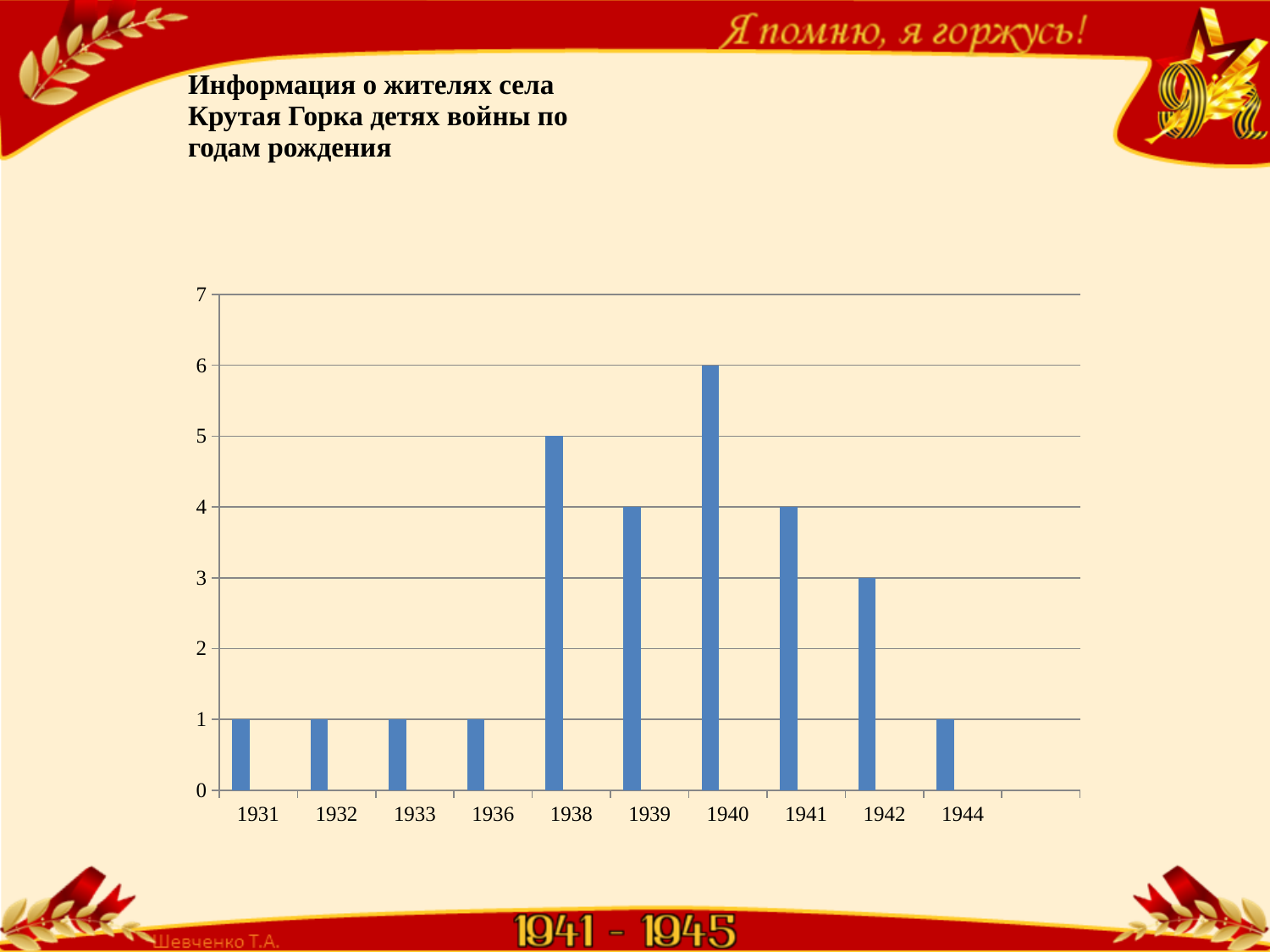

| Информация о жителях села Крутая Горка детях войны по годам рождения |
| --- |
|  |
|  |
|  |

### Chart

| Category | Ряд 1 | Ряд 2 | Ряд 3 |
|---|---|---|---|
| 1931 | 1.0 | None | None |
| 1932 | 1.0 | None | None |
| 1933 | 1.0 | None | None |
| 1936 | 1.0 | None | None |
| 1938 | 5.0 | None | None |
| 1939 | 4.0 | None | None |
| 1940 | 6.0 | None | None |
| 1941 | 4.0 | None | None |
| 1942 | 3.0 | None | None |
| 1944 | 1.0 | None | None |
|  | None | None | None |
|  |  |
| --- | --- |
|  |  |
|  |  |
|  |  |
|  |  |